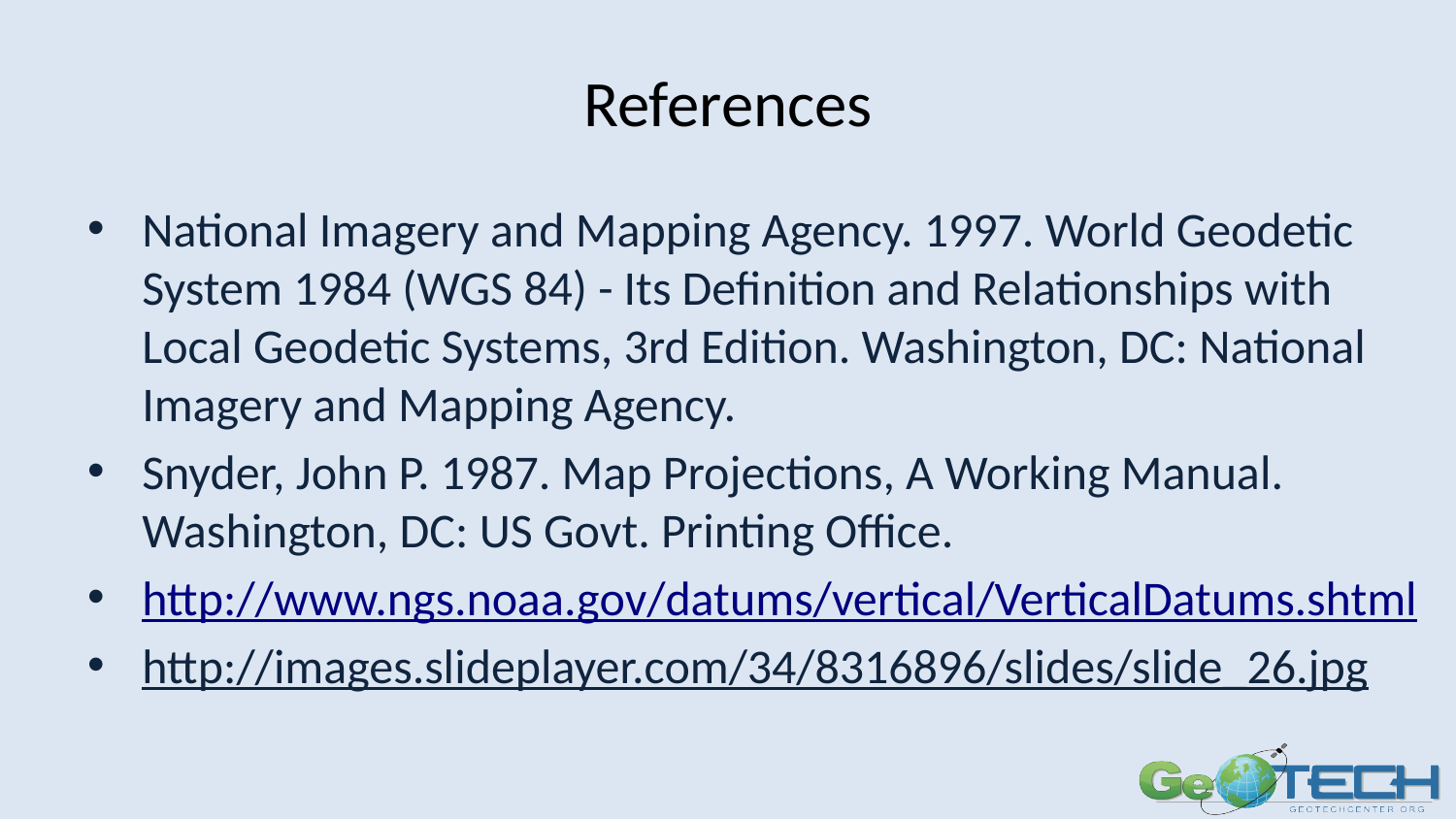

# References
National Imagery and Mapping Agency. 1997. World Geodetic System 1984 (WGS 84) - Its Definition and Relationships with Local Geodetic Systems, 3rd Edition. Washington, DC: National Imagery and Mapping Agency.
Snyder, John P. 1987. Map Projections, A Working Manual. Washington, DC: US Govt. Printing Office.
http://www.ngs.noaa.gov/datums/vertical/VerticalDatums.shtml
http://images.slideplayer.com/34/8316896/slides/slide_26.jpg